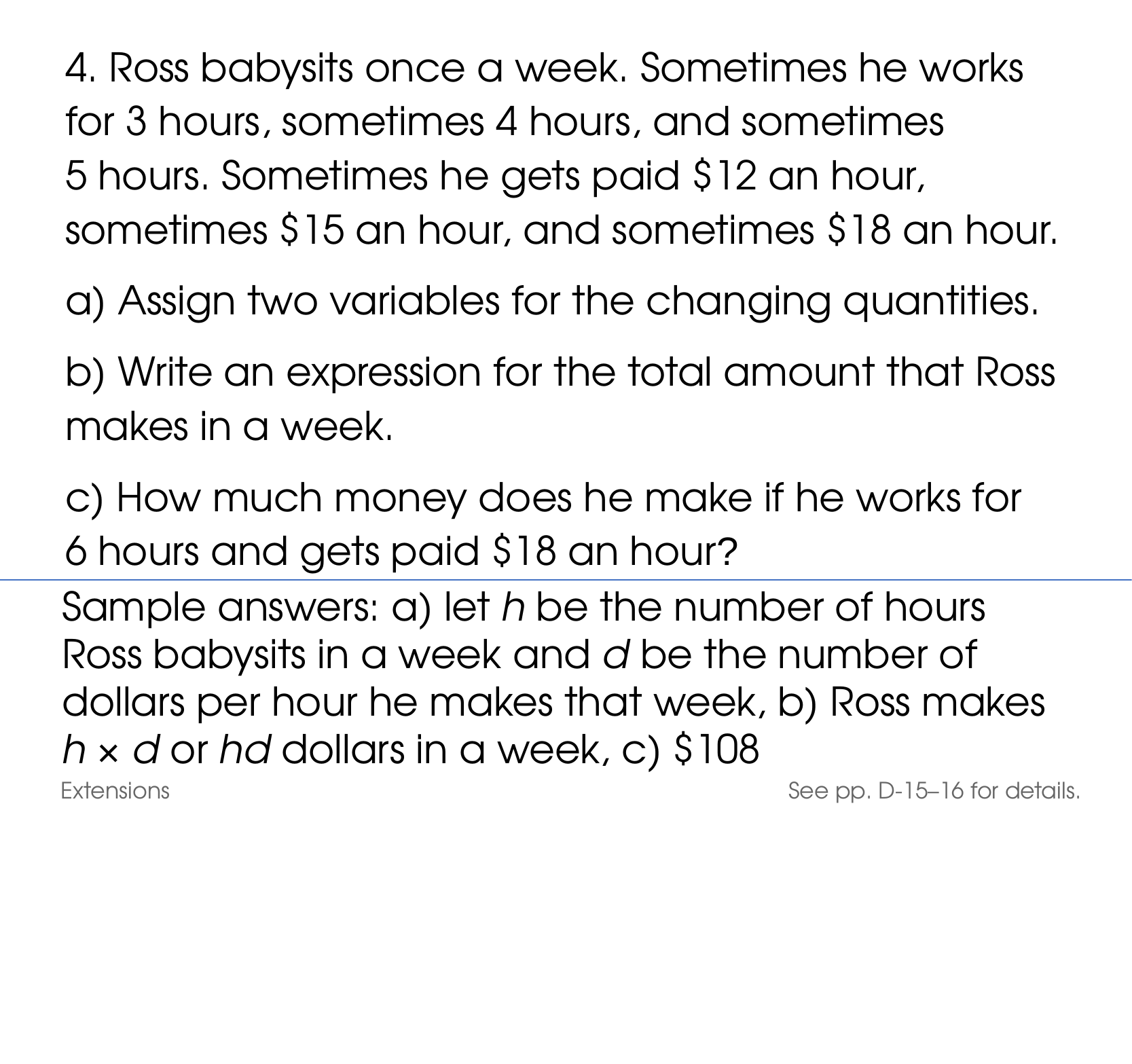

4. Ross babysits once a week. Sometimes he works for 3 hours, sometimes 4 hours, and sometimes
5 hours. Sometimes he gets paid $12 an hour, sometimes $15 an hour, and sometimes $18 an hour.
a) Assign two variables for the changing quantities.
b) Write an expression for the total amount that Ross makes in a week.
c) How much money does he make if he works for
6 hours and gets paid $18 an hour?
Sample answers: a) let h be the number of hours Ross babysits in a week and d be the number of dollars per hour he makes that week, b) Ross makes h × d or hd dollars in a week, c) $108
Extensions
See pp. D-15–16 for details.